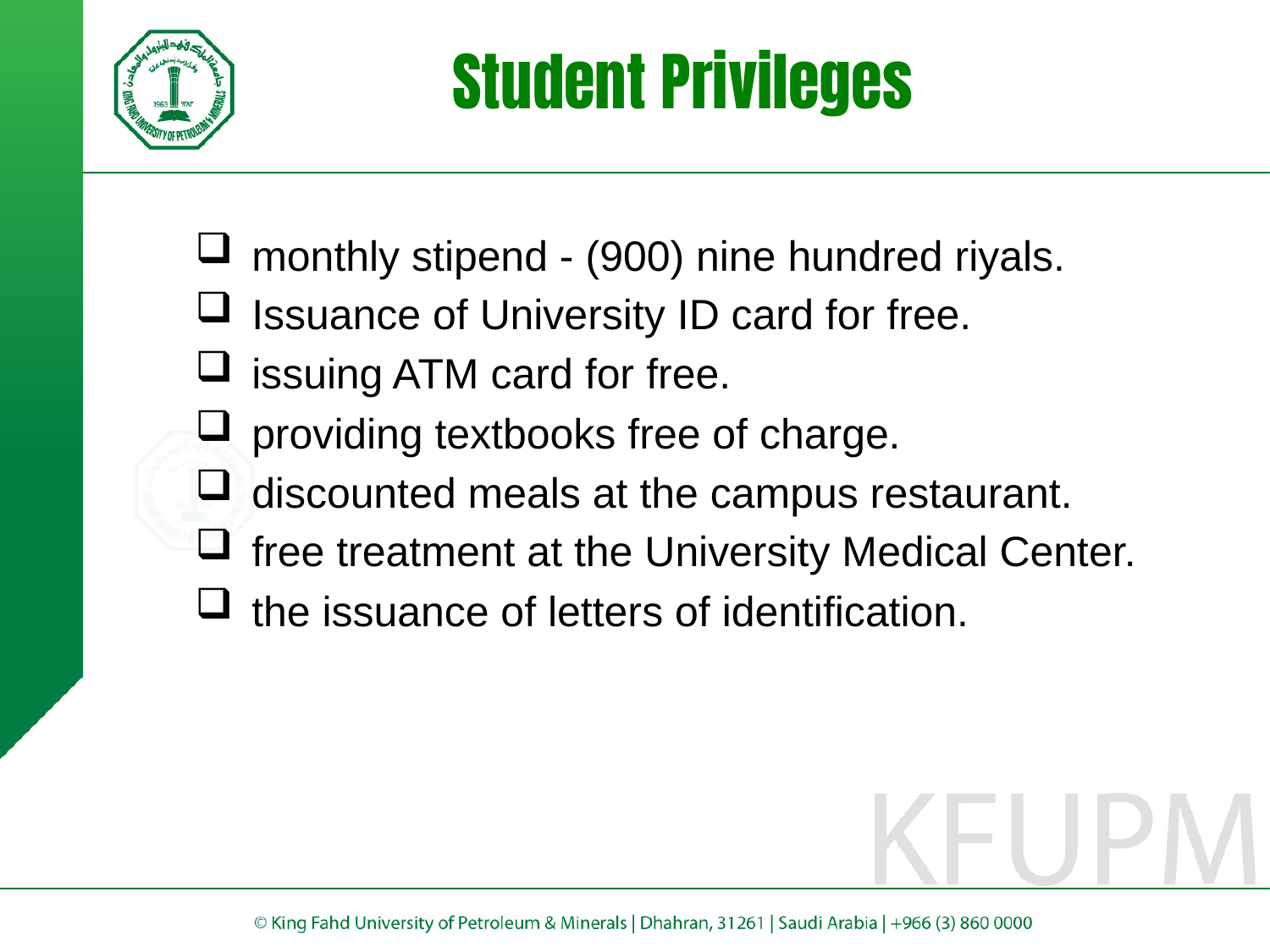

# Student Privileges
monthly stipend - (900) nine hundred riyals.
Issuance of University ID card for free.
issuing ATM card for free.
providing textbooks free of charge.
discounted meals at the campus restaurant.
free treatment at the University Medical Center.
the issuance of letters of identification.